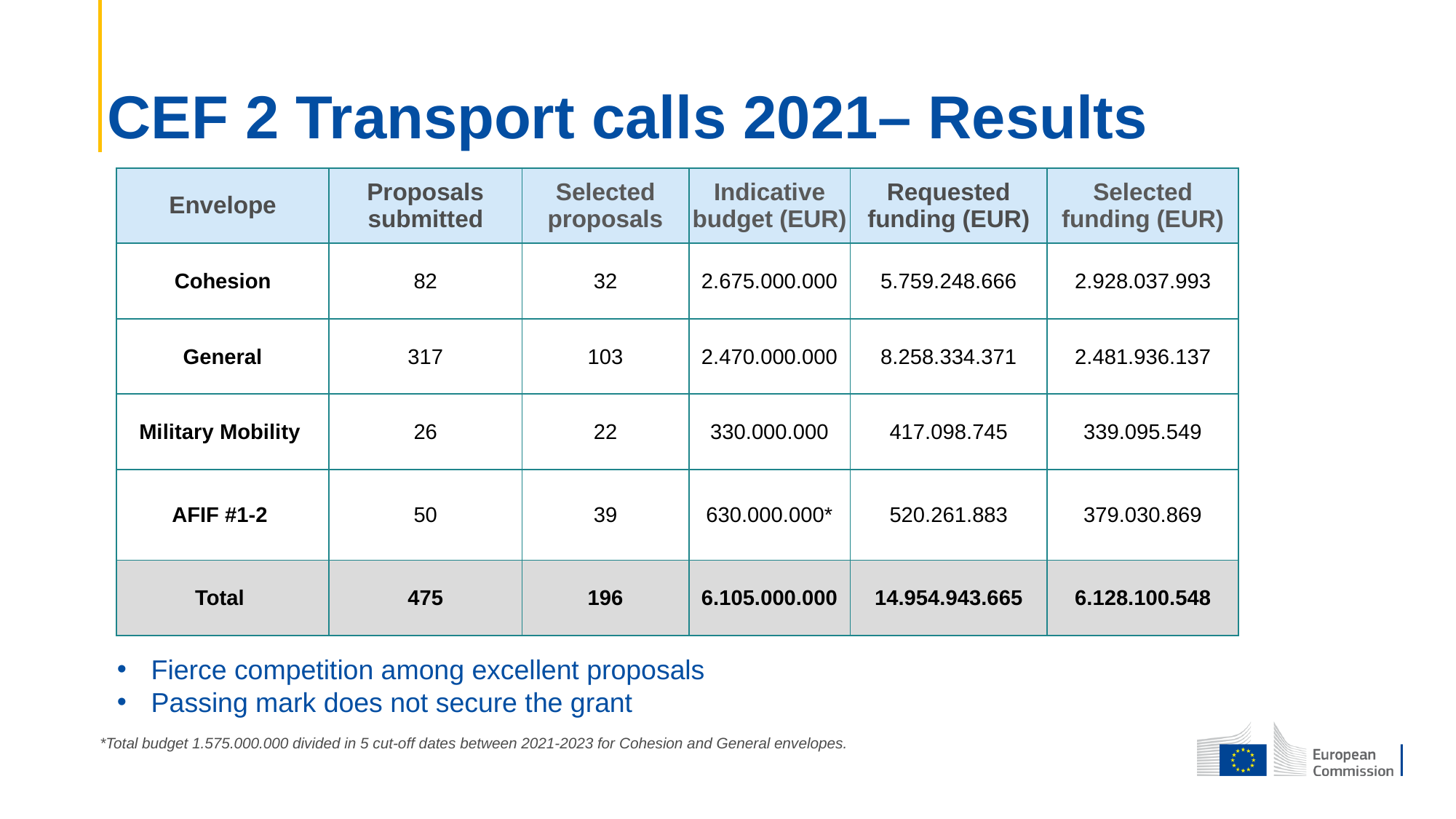

# CEF 2 Transport calls 2021– Results
| Envelope | Proposals submitted | Selected proposals | Indicative budget (EUR) | Requested funding (EUR) | Selected funding (EUR) |
| --- | --- | --- | --- | --- | --- |
| Cohesion | 82 | 32 | 2.675.000.000 | 5.759.248.666 | 2.928.037.993 |
| General | 317 | 103 | 2.470.000.000 | 8.258.334.371 | 2.481.936.137 |
| Military Mobility | 26 | 22 | 330.000.000 | 417.098.745 | 339.095.549 |
| AFIF #1-2 | 50 | 39 | 630.000.000\* | 520.261.883 | 379.030.869 |
| Total | 475 | 196 | 6.105.000.000 | 14.954.943.665 | 6.128.100.548 |
Fierce competition among excellent proposals
Passing mark does not secure the grant
*Total budget 1.575.000.000 divided in 5 cut-off dates between 2021-2023 for Cohesion and General envelopes.